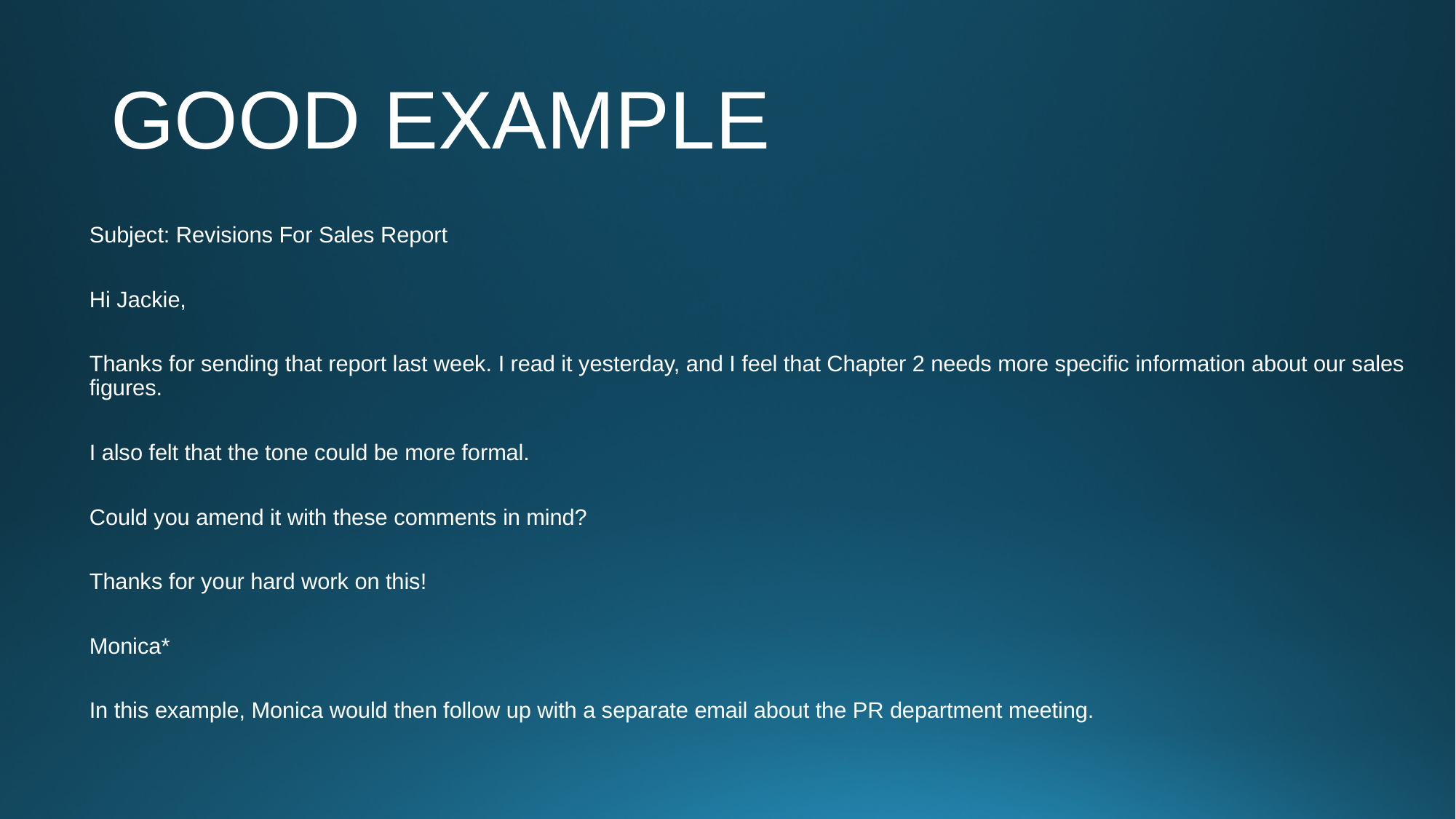

# GOOD EXAMPLE
Subject: Revisions For Sales Report

Hi Jackie,

Thanks for sending that report last week. I read it yesterday, and I feel that Chapter 2 needs more specific information about our sales figures.

I also felt that the tone could be more formal.

Could you amend it with these comments in mind?

Thanks for your hard work on this!

Monica*

In this example, Monica would then follow up with a separate email about the PR department meeting.